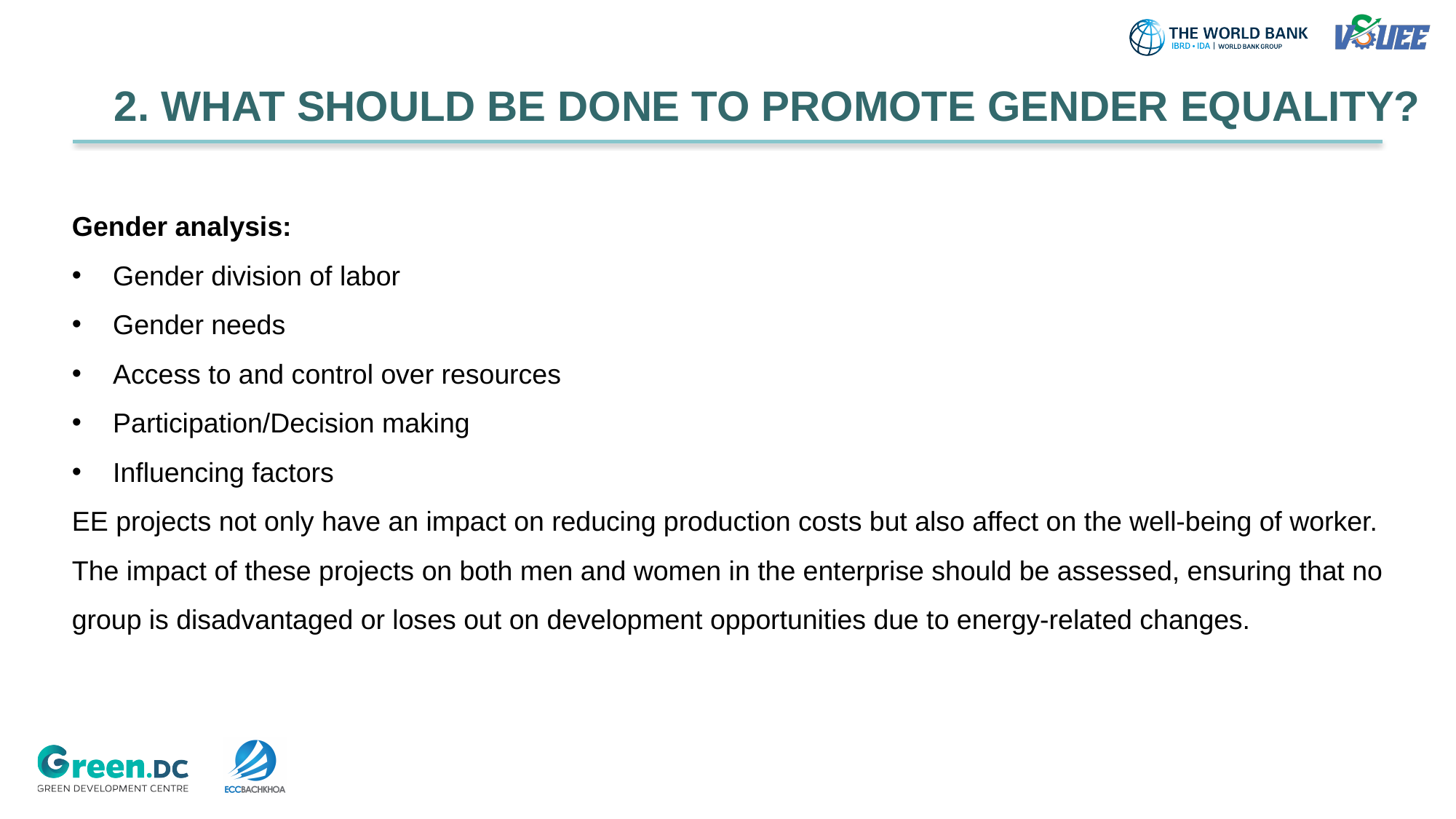

2. WHAT SHOULD BE DONE TO PROMOTE GENDER EQUALITY?
Gender analysis:
Gender division of labor
Gender needs
Access to and control over resources
Participation/Decision making
Influencing factors
EE projects not only have an impact on reducing production costs but also affect on the well-being of worker.
The impact of these projects on both men and women in the enterprise should be assessed, ensuring that no group is disadvantaged or loses out on development opportunities due to energy-related changes.